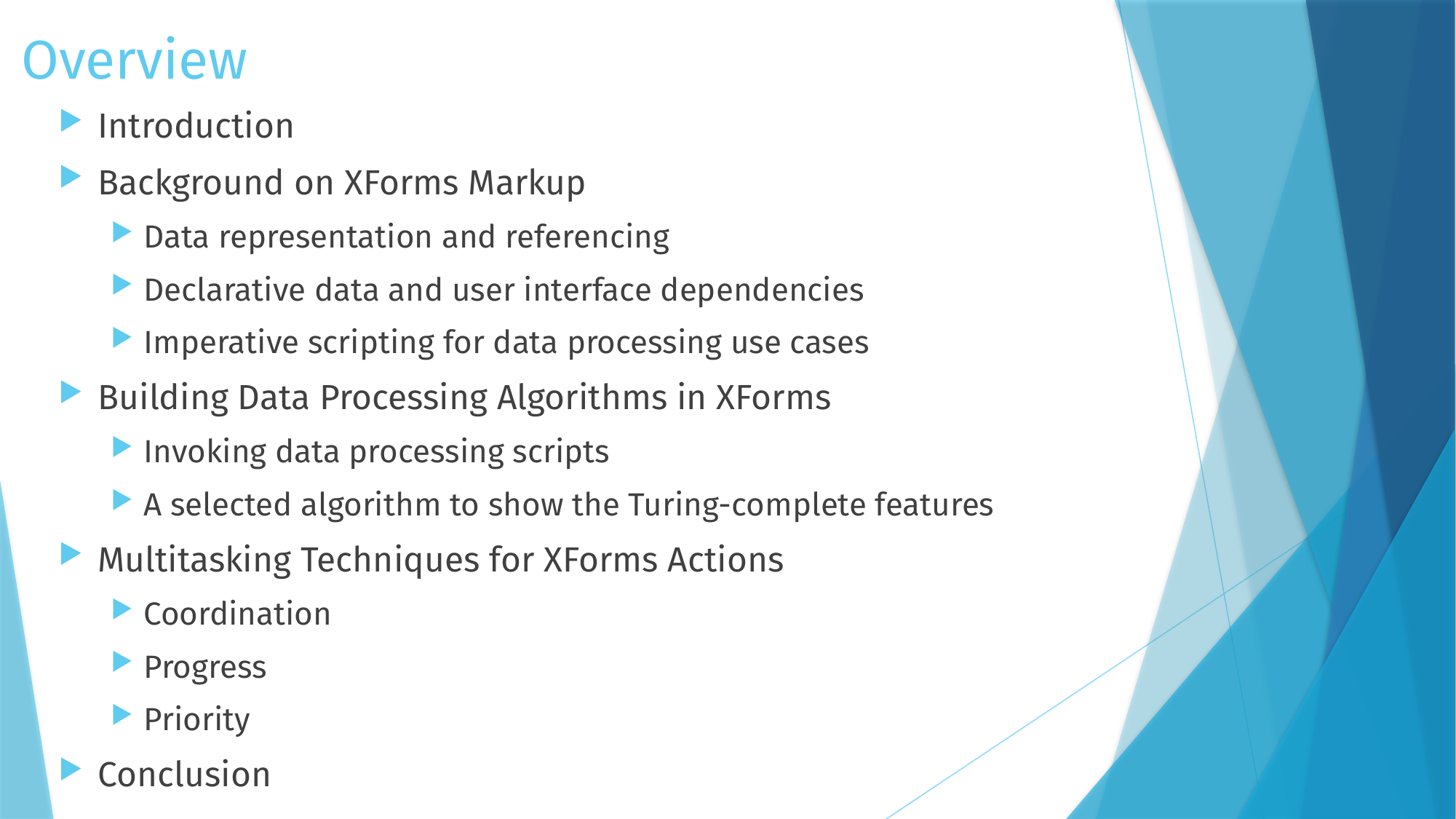

# Overview
Introduction
Background on XForms Markup
Data representation and referencing
Declarative data and user interface dependencies
Imperative scripting for data processing use cases
Building Data Processing Algorithms in XForms
Invoking data processing scripts
A selected algorithm to show the Turing-complete features
Multitasking Techniques for XForms Actions
Coordination
Progress
Priority
Conclusion